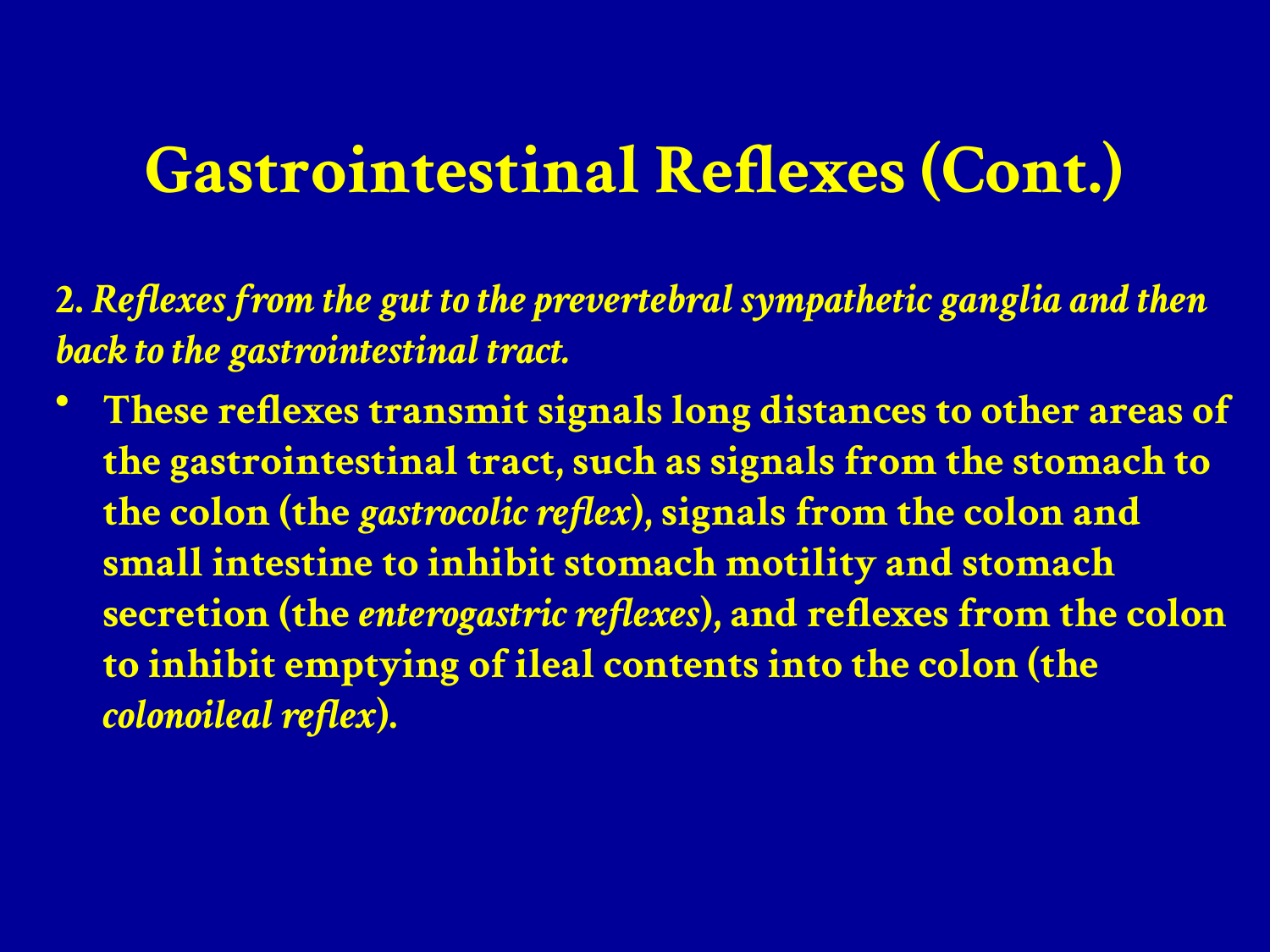

# Gastrointestinal Reflexes (Cont.)
2. Reflexes from the gut to the prevertebral sympathetic ganglia and then back to the gastrointestinal tract.
These reflexes transmit signals long distances to other areas of the gastrointestinal tract, such as signals from the stomach to the colon (the gastrocolic reflex), signals from the colon and small intestine to inhibit stomach motility and stomach secretion (the enterogastric reflexes), and reflexes from the colon to inhibit emptying of ileal contents into the colon (the colonoileal reflex).